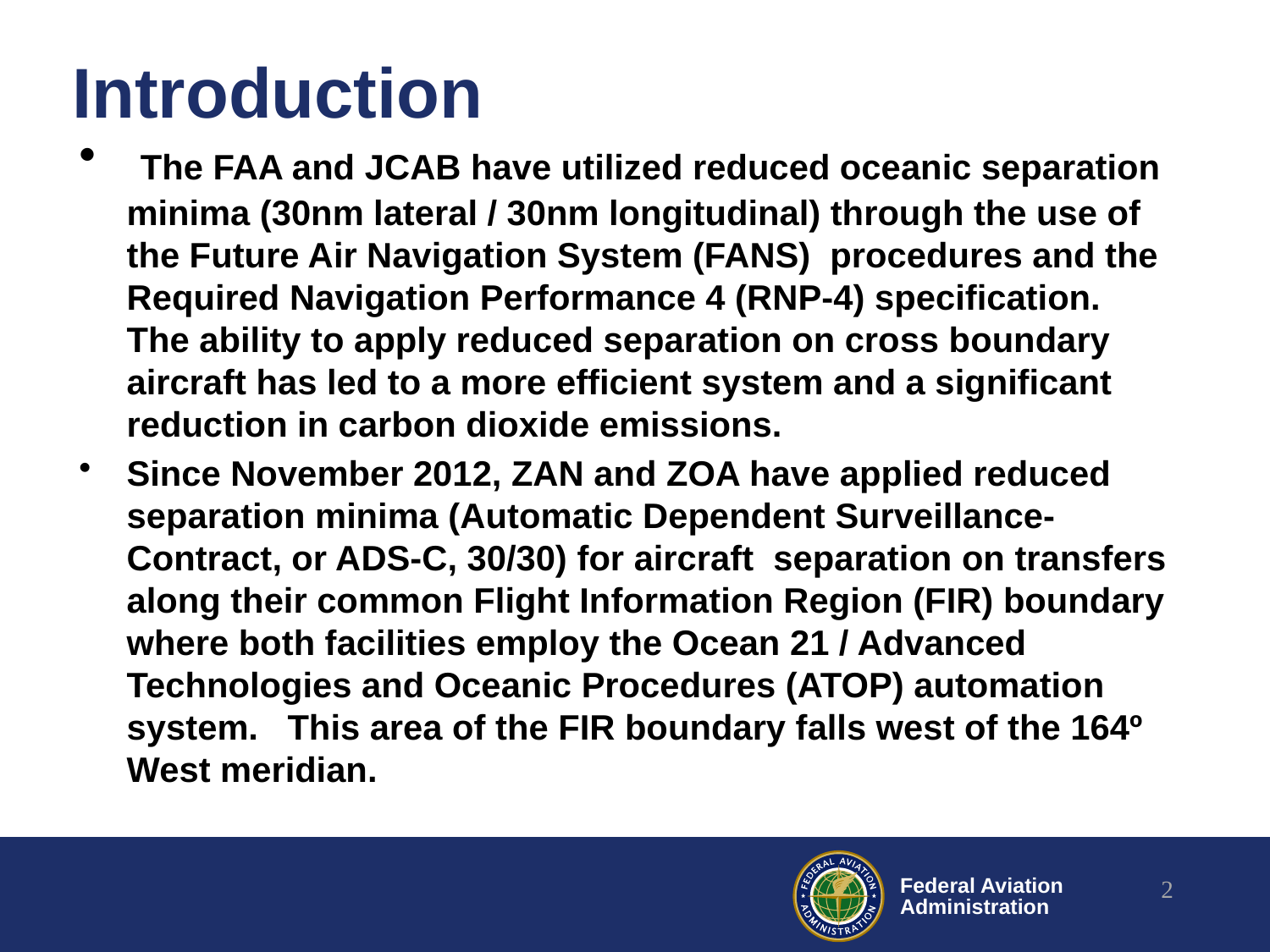

# Introduction
 The FAA and JCAB have utilized reduced oceanic separation minima (30nm lateral / 30nm longitudinal) through the use of the Future Air Navigation System (FANS)  procedures and the Required Navigation Performance 4 (RNP-4) specification. The ability to apply reduced separation on cross boundary aircraft has led to a more efficient system and a significant reduction in carbon dioxide emissions.
Since November 2012, ZAN and ZOA have applied reduced separation minima (Automatic Dependent Surveillance-Contract, or ADS-C, 30/30) for aircraft  separation on transfers along their common Flight Information Region (FIR) boundary where both facilities employ the Ocean 21 / Advanced Technologies and Oceanic Procedures (ATOP) automation system.   This area of the FIR boundary falls west of the 164º West meridian.

2